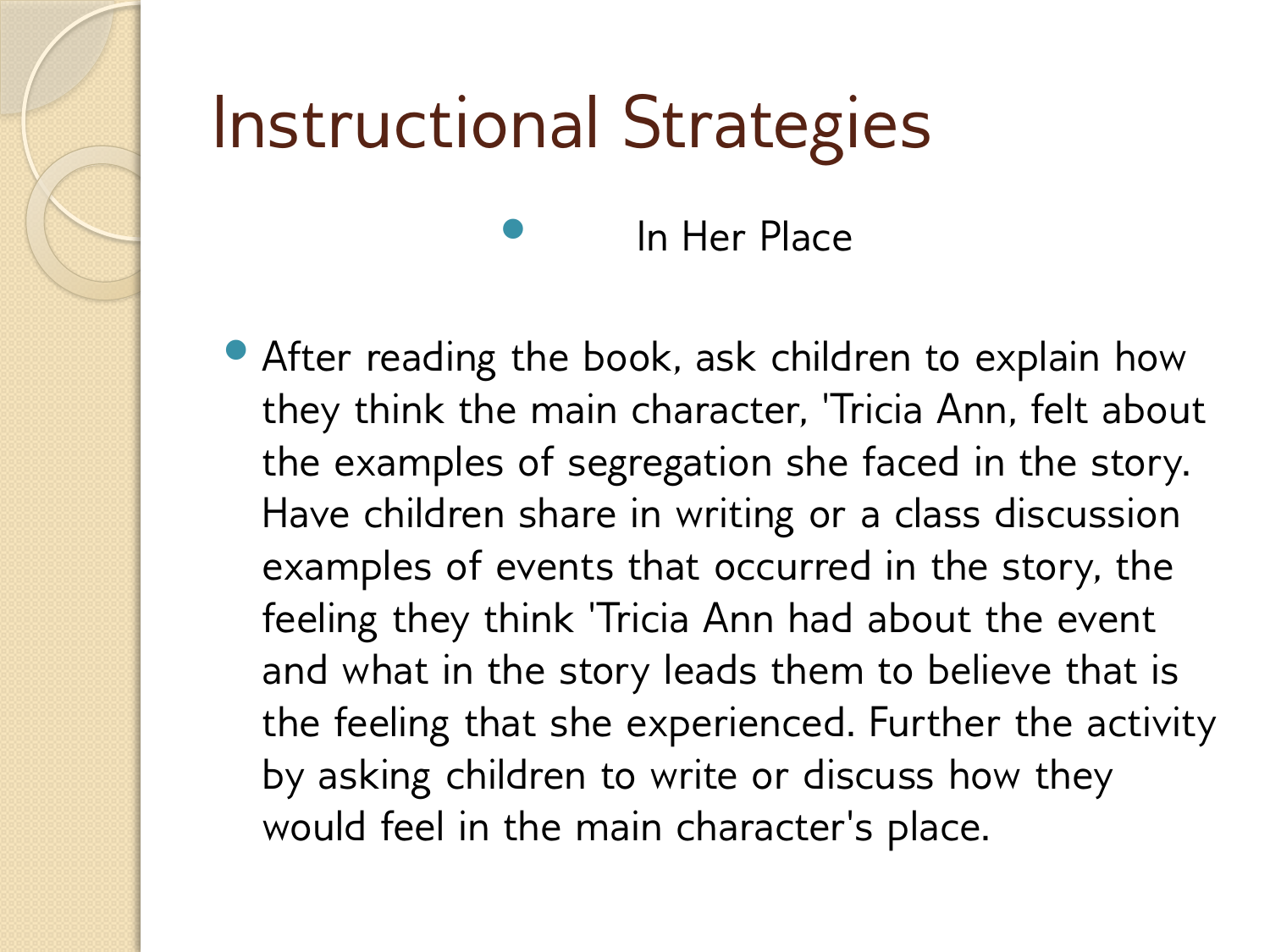

# Instructional Strategies
In Her Place

After reading the book, ask children to explain how they think the main character, 'Tricia Ann, felt about the examples of segregation she faced in the story. Have children share in writing or a class discussion examples of events that occurred in the story, the feeling they think 'Tricia Ann had about the event and what in the story leads them to believe that is the feeling that she experienced. Further the activity by asking children to write or discuss how they would feel in the main character's place.